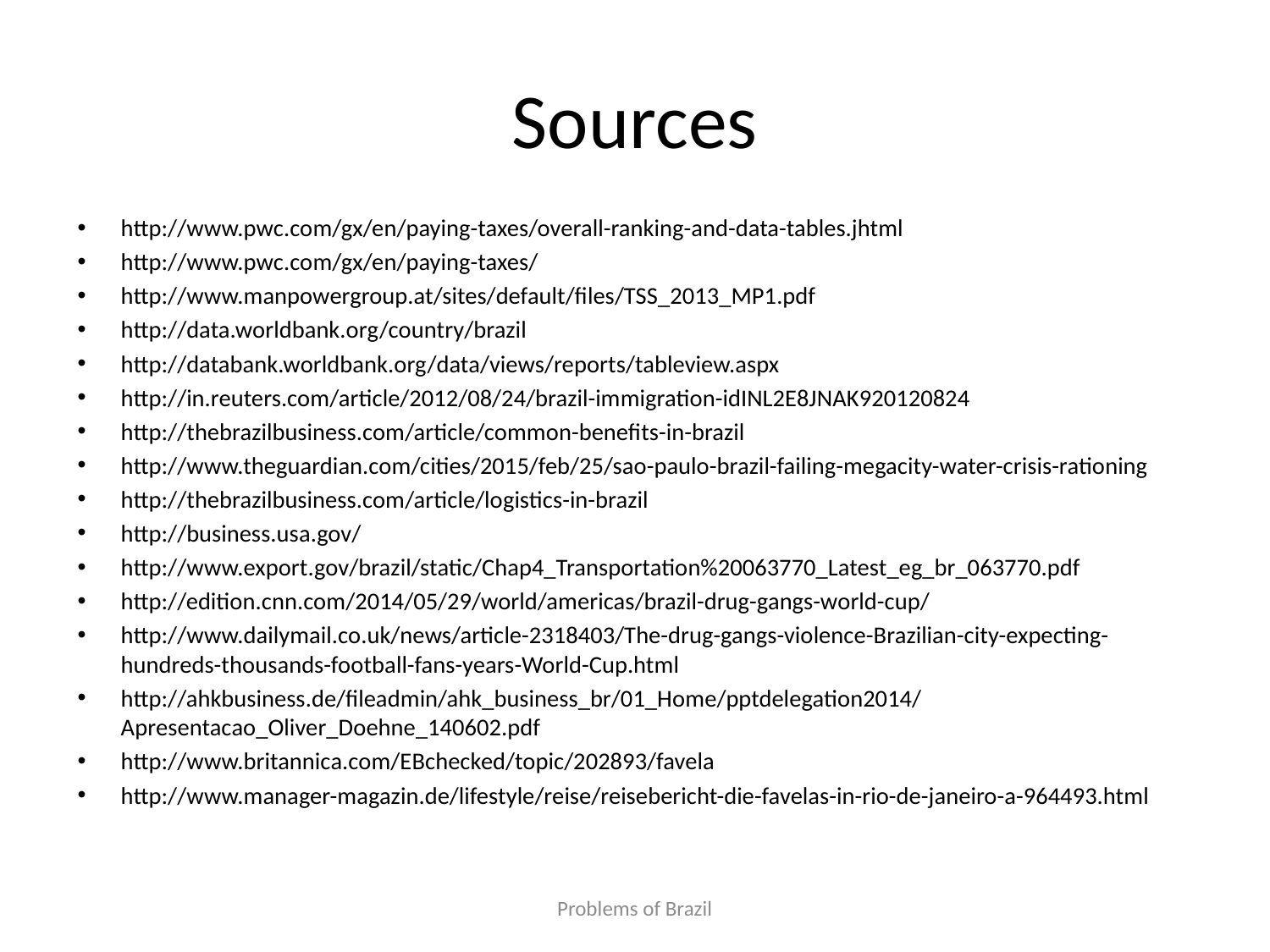

# Sources
http://www.pwc.com/gx/en/paying-taxes/overall-ranking-and-data-tables.jhtml
http://www.pwc.com/gx/en/paying-taxes/
http://www.manpowergroup.at/sites/default/files/TSS_2013_MP1.pdf
http://data.worldbank.org/country/brazil
http://databank.worldbank.org/data/views/reports/tableview.aspx
http://in.reuters.com/article/2012/08/24/brazil-immigration-idINL2E8JNAK920120824
http://thebrazilbusiness.com/article/common-benefits-in-brazil
http://www.theguardian.com/cities/2015/feb/25/sao-paulo-brazil-failing-megacity-water-crisis-rationing
http://thebrazilbusiness.com/article/logistics-in-brazil
http://business.usa.gov/
http://www.export.gov/brazil/static/Chap4_Transportation%20063770_Latest_eg_br_063770.pdf
http://edition.cnn.com/2014/05/29/world/americas/brazil-drug-gangs-world-cup/
http://www.dailymail.co.uk/news/article-2318403/The-drug-gangs-violence-Brazilian-city-expecting-hundreds-thousands-football-fans-years-World-Cup.html
http://ahkbusiness.de/fileadmin/ahk_business_br/01_Home/pptdelegation2014/Apresentacao_Oliver_Doehne_140602.pdf
http://www.britannica.com/EBchecked/topic/202893/favela
http://www.manager-magazin.de/lifestyle/reise/reisebericht-die-favelas-in-rio-de-janeiro-a-964493.html

Problems of Brazil